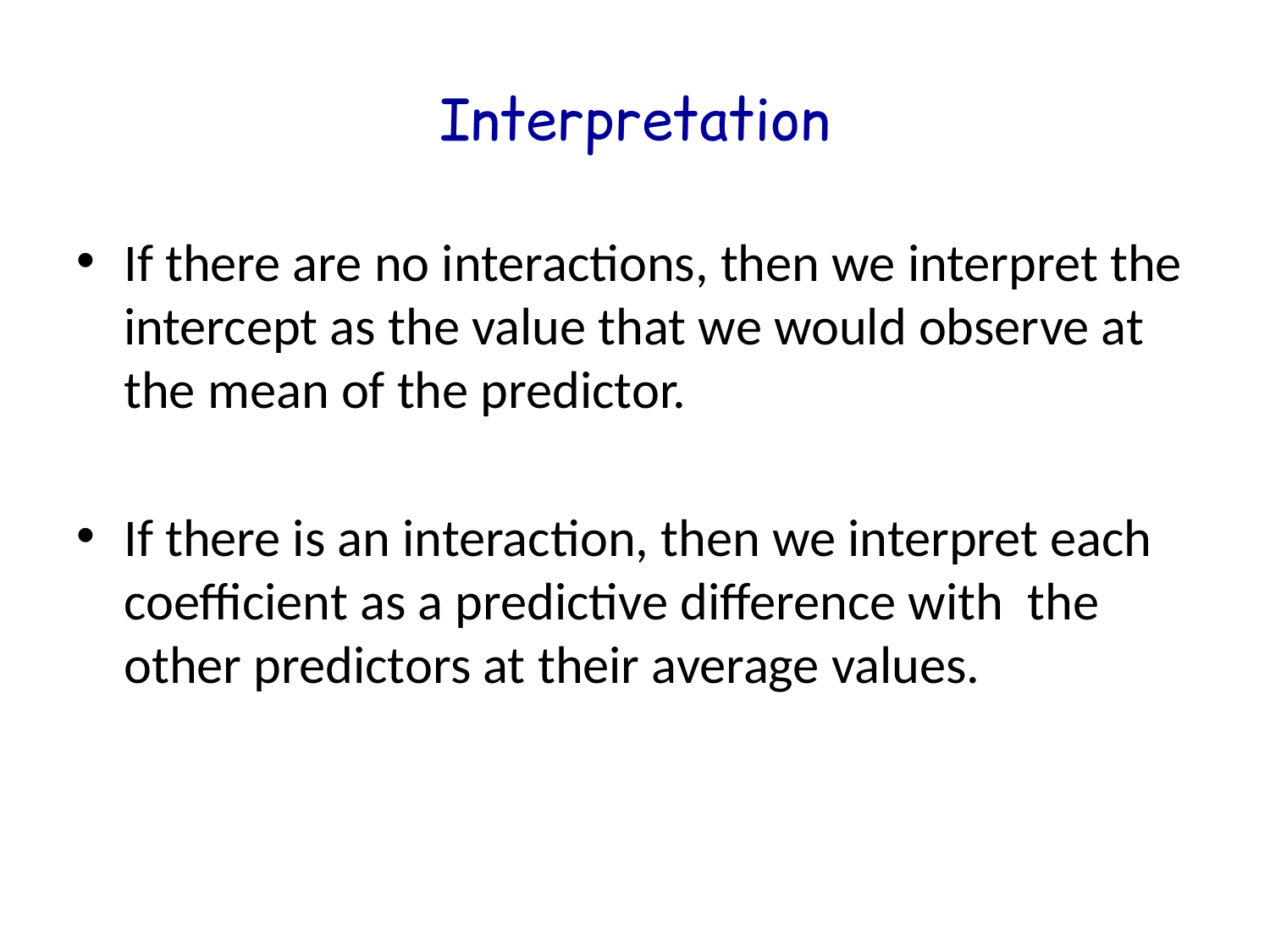

# Interpretation
If there are no interactions, then we interpret the intercept as the value that we would observe at the mean of the predictor.

If there is an interaction, then we interpret each coefficient as a predictive difference with  the other predictors at their average values.